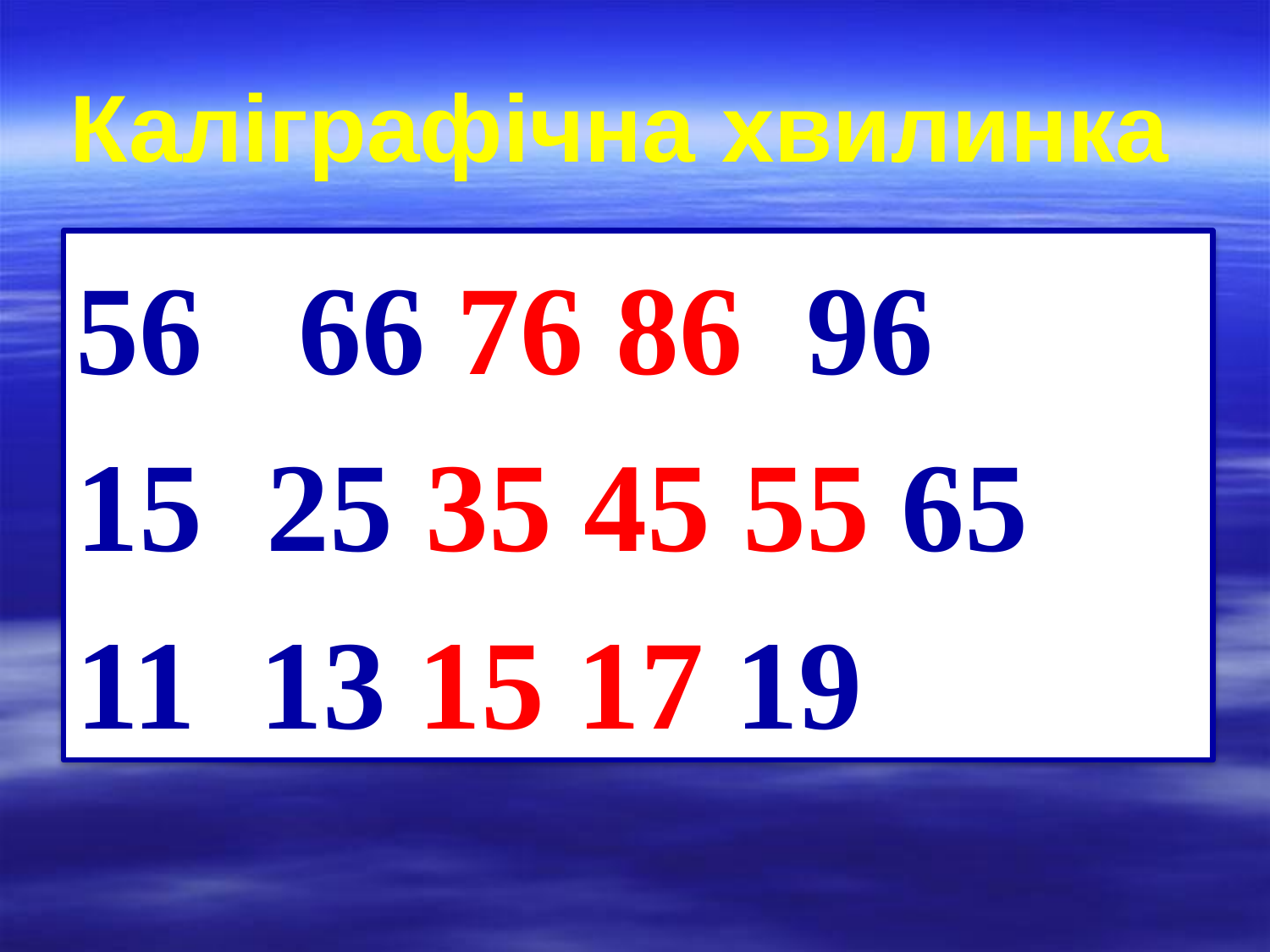

# Каліграфічна хвилинка
56   66 76 86  96
15  25 35 45 55 65
11  13 15 17 19